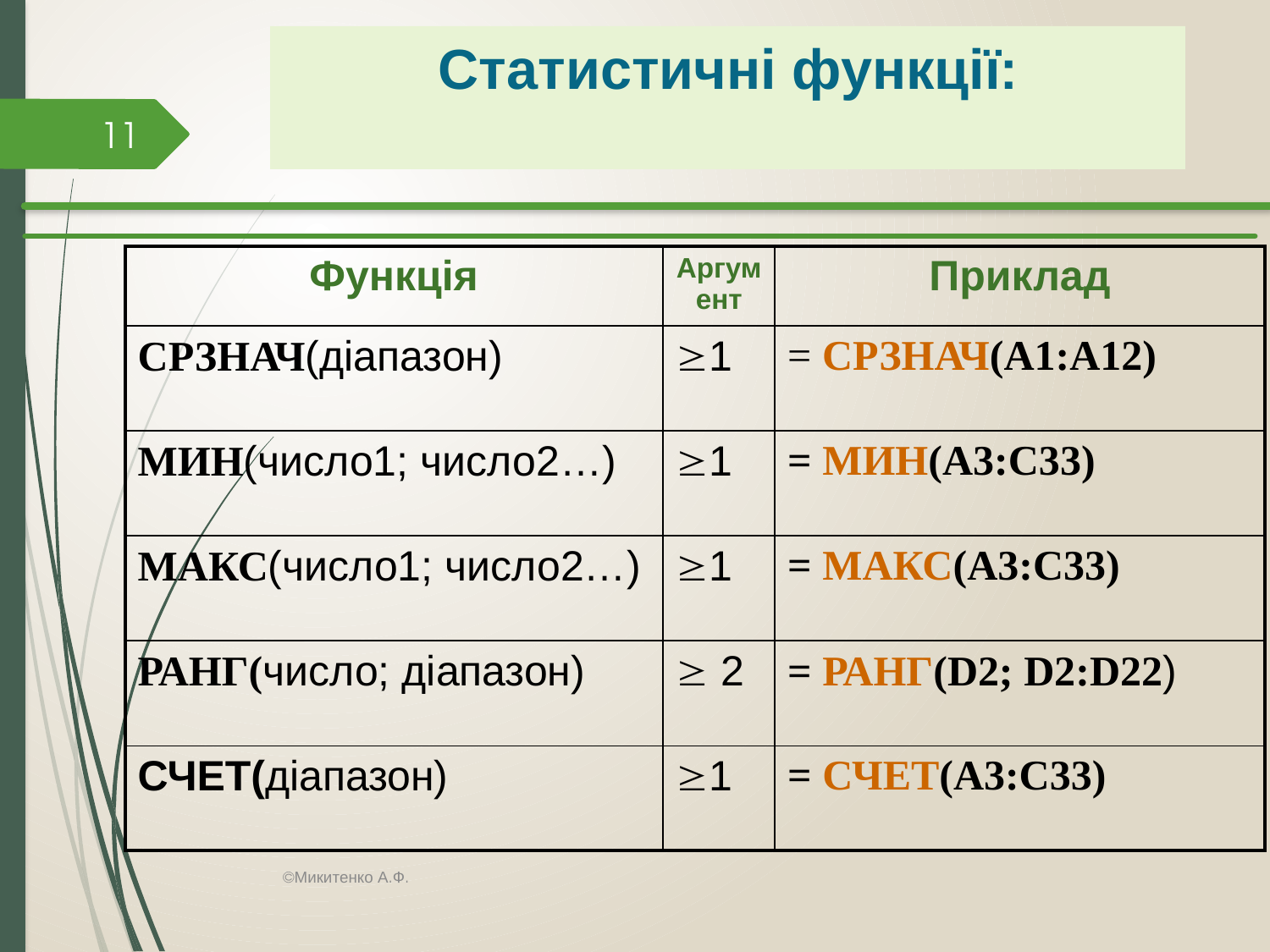

# Статистичні функції:
11
| Функція | Аргумент | Приклад |
| --- | --- | --- |
| СРЗНАЧ(діапазон) | ≥1 | = СРЗНАЧ(А1:А12) |
| МИН(число1; число2…) | ≥1 | = МИН(А3:С33) |
| МАКС(число1; число2…) | ≥1 | = МАКС(А3:С33) |
| РАНГ(число; діапазон) | ≥ 2 | = РАНГ(D2; D2:D22) |
| СЧЕТ(діапазон) | ≥1 | = СЧЕТ(А3:С33) |
©Микитенко А.Ф.